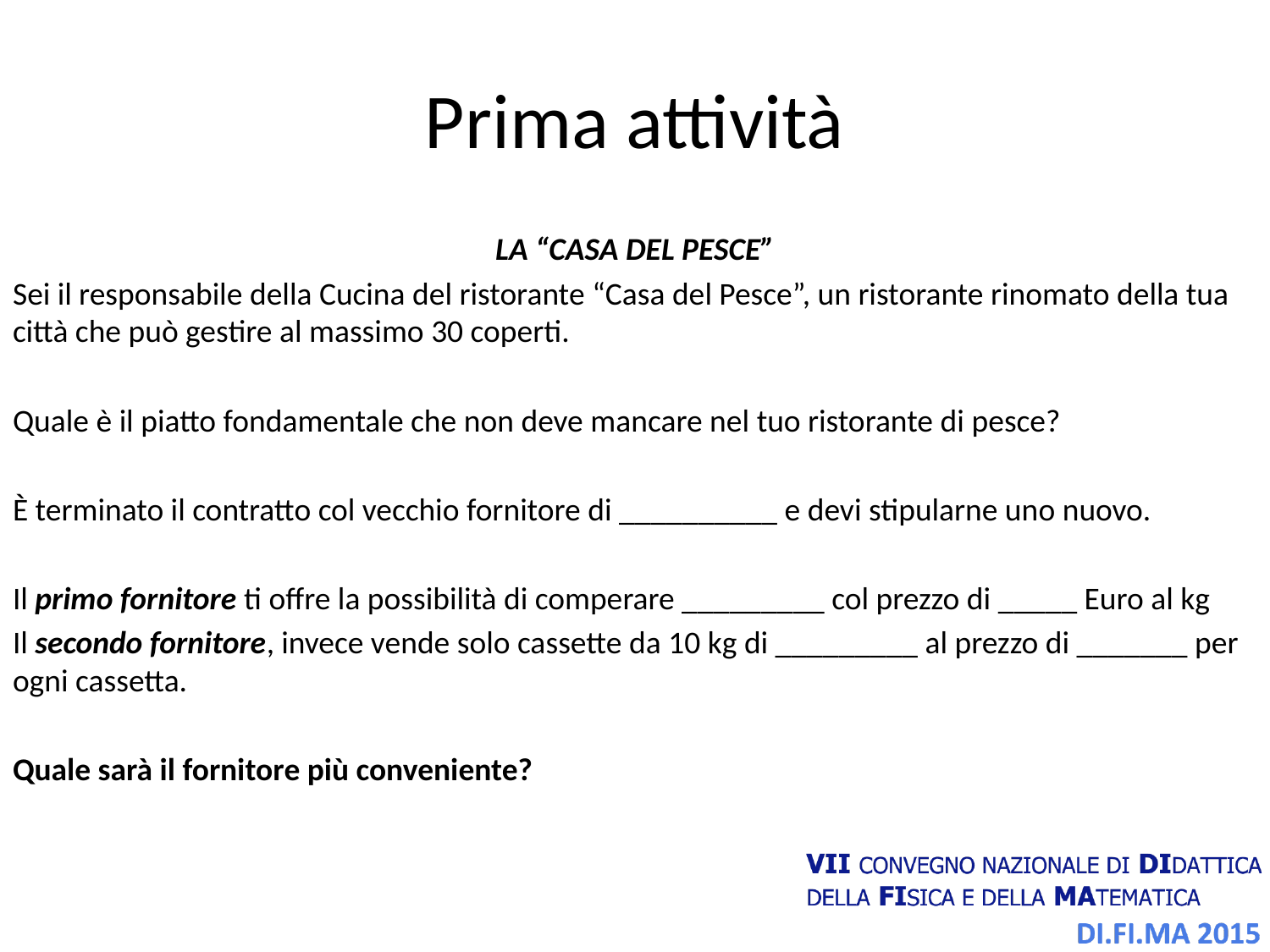

# Prima attività
LA “CASA DEL PESCE”
Sei il responsabile della Cucina del ristorante “Casa del Pesce”, un ristorante rinomato della tua città che può gestire al massimo 30 coperti.

Quale è il piatto fondamentale che non deve mancare nel tuo ristorante di pesce?

È terminato il contratto col vecchio fornitore di __________ e devi stipularne uno nuovo.

Il primo fornitore ti offre la possibilità di comperare _________ col prezzo di _____ Euro al kg
Il secondo fornitore, invece vende solo cassette da 10 kg di _________ al prezzo di _______ per ogni cassetta.

Quale sarà il fornitore più conveniente?